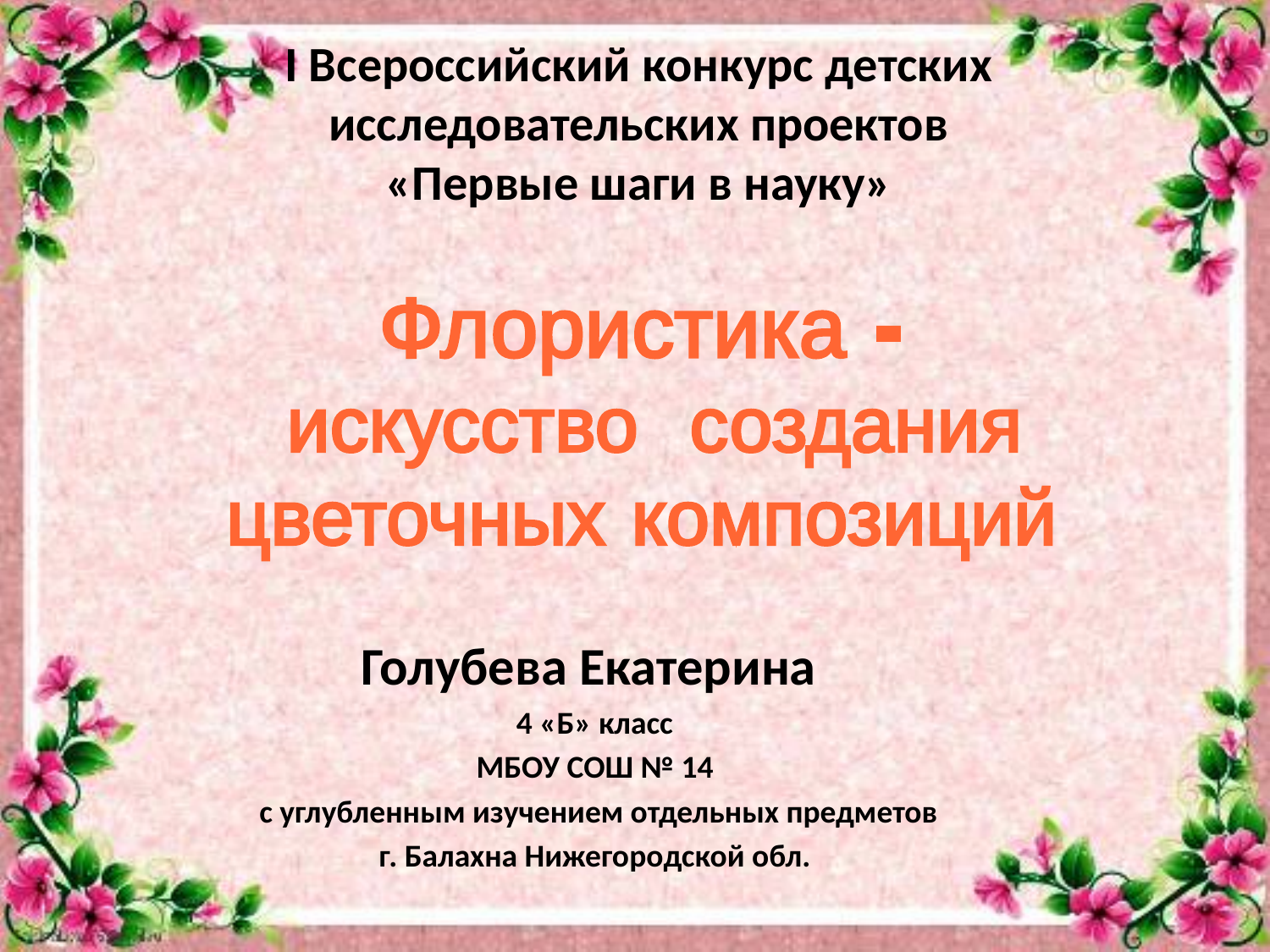

I Всероссийский конкурс детских исследовательских проектов «Первые шаги в науку»
Флористика -
искусство  создания цветочных композиций
Голубева Екатерина
4 «Б» класс
МБОУ СОШ № 14
 с углубленным изучением отдельных предметов
г. Балахна Нижегородской обл.